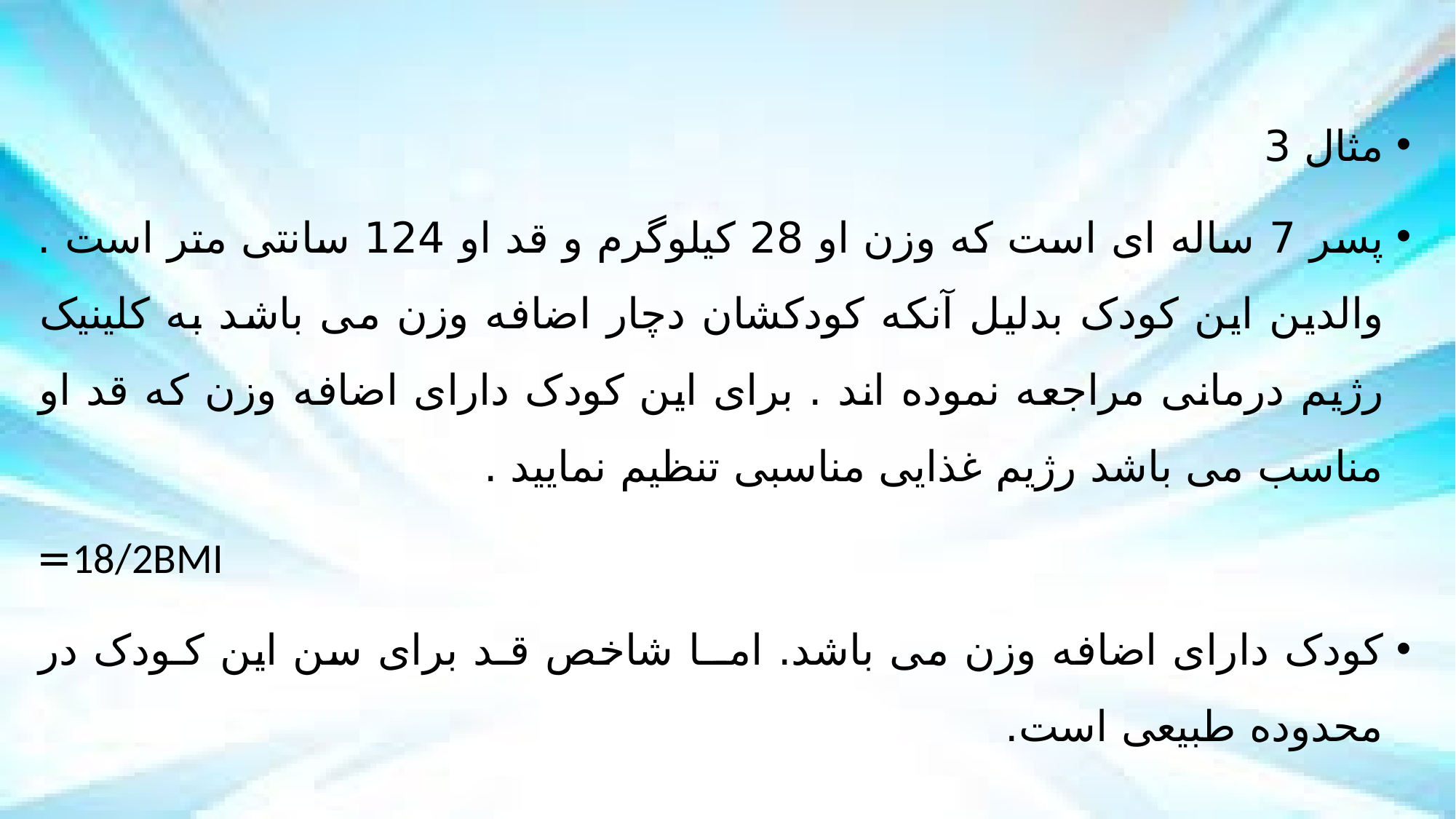

مثال 3
پسر 7 ساله ای است که وزن او 28 کیلوگرم و قد او 124 سانتی متر است . والدین این کودک بدلیل آنکه کودکشان دچار اضافه وزن می باشد به کلینیک رژیم درمانی مراجعه نموده اند . برای این کودک دارای اضافه وزن که قد او مناسب می باشد رژیم غذایی مناسبی تنظیم نمایید .
18/2BMI=
کودک دارای اضافه وزن می باشد. امــا شاخص قـد برای سن این کـودک در محدوده طبیعی است.